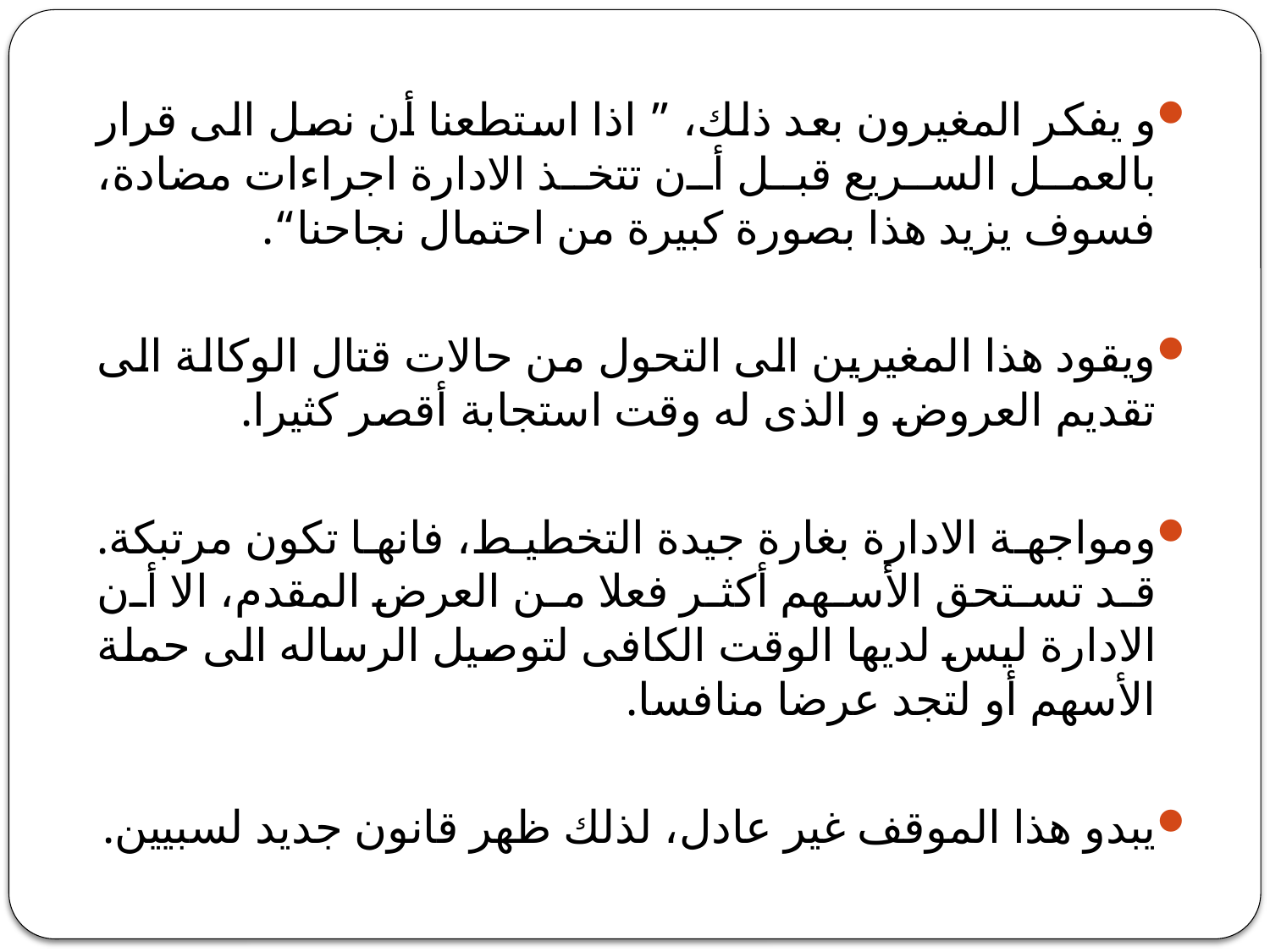

#
و يفكر المغيرون بعد ذلك، ” اذا استطعنا أن نصل الى قرار بالعمل السريع قبل أن تتخذ الادارة اجراءات مضادة، فسوف يزيد هذا بصورة كبيرة من احتمال نجاحنا“.

ويقود هذا المغيرين الى التحول من حالات قتال الوكالة الى تقديم العروض و الذى له وقت استجابة أقصر كثيرا.

ومواجهة الادارة بغارة جيدة التخطيط، فانها تكون مرتبكة. قد تستحق الأسهم أكثر فعلا من العرض المقدم، الا أن الادارة ليس لديها الوقت الكافى لتوصيل الرساله الى حملة الأسهم أو لتجد عرضا منافسا.

يبدو هذا الموقف غير عادل، لذلك ظهر قانون جديد لسبيين.